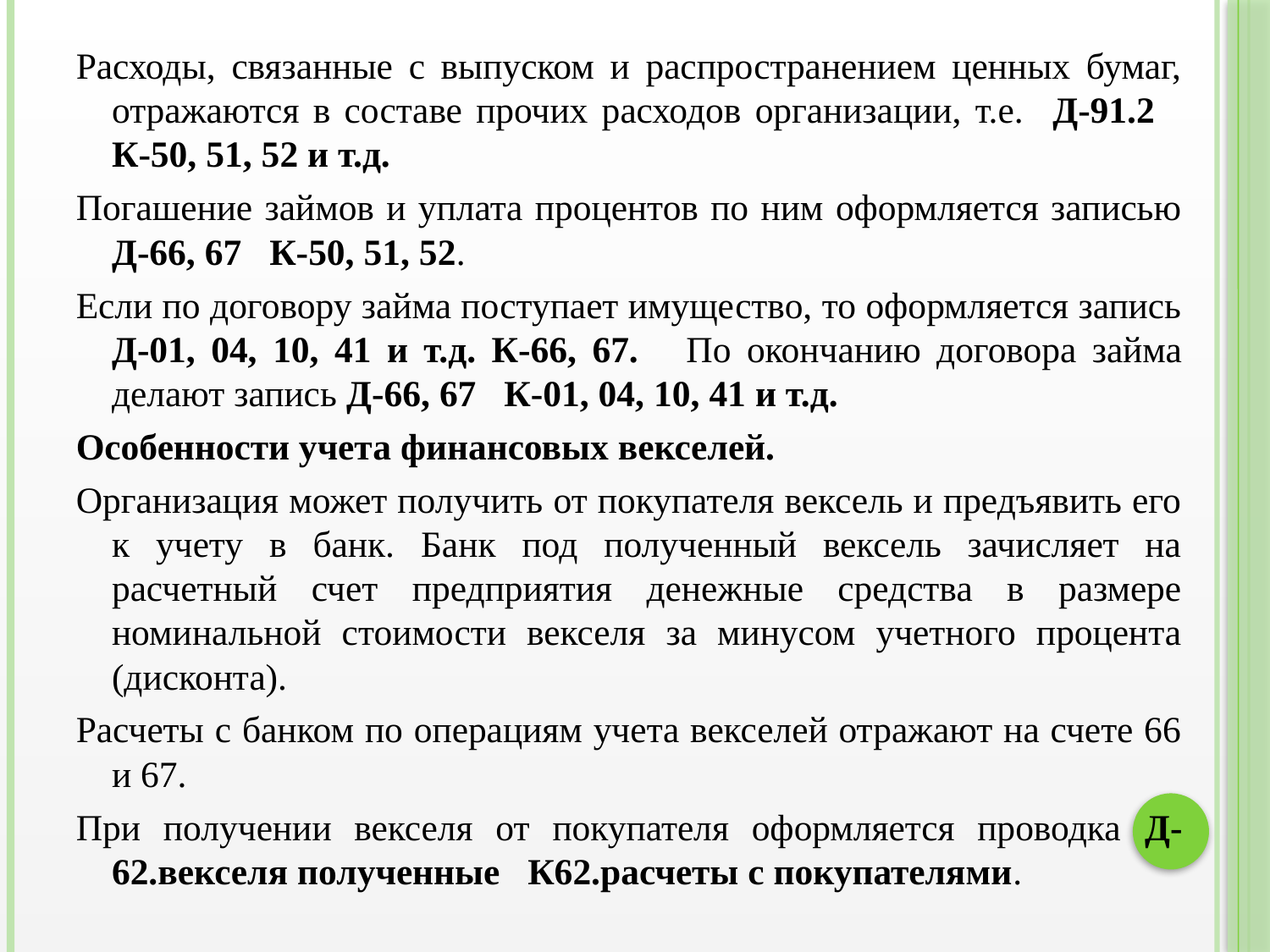

Расходы, связанные с выпуском и распространением ценных бумаг, отражаются в составе прочих расходов организации, т.е.  Д-91.2   К-50, 51, 52 и т.д.
Погашение займов и уплата процентов по ним оформляется записью Д-66, 67   К-50, 51, 52.
Если по договору займа поступает имущество, то оформляется запись Д-01, 04, 10, 41 и т.д. К-66, 67.   По окончанию договора займа делают запись Д-66, 67   К-01, 04, 10, 41 и т.д.
Особенности учета финансовых векселей.
Организация может получить от покупателя вексель и предъявить его к учету в банк. Банк под полученный вексель зачисляет на расчетный счет предприятия денежные средства в размере номинальной стоимости векселя за минусом учетного процента (дисконта).
Расчеты с банком по операциям учета векселей отражают на счете 66 и 67.
При получении векселя от покупателя оформляется проводка Д-62.векселя полученные   К62.расчеты с покупателями.